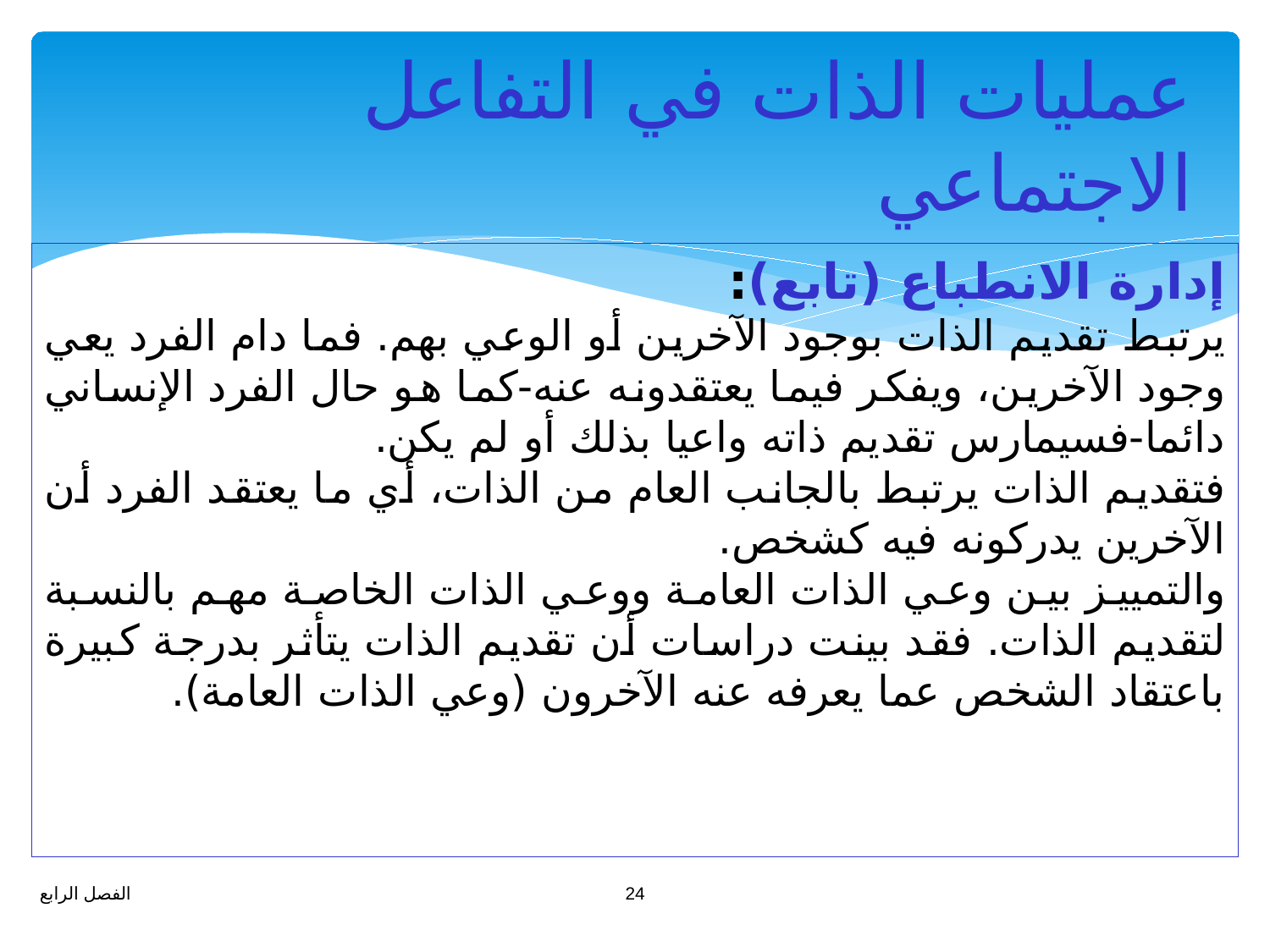

# عمليات الذات في التفاعل الاجتماعي
إدارة الانطباع (تابع):
يرتبط تقديم الذات بوجود الآخرين أو الوعي بهم. فما دام الفرد يعي وجود الآخرين، ويفكر فيما يعتقدونه عنه-كما هو حال الفرد الإنساني دائما-فسيمارس تقديم ذاته واعيا بذلك أو لم يكن.
فتقديم الذات يرتبط بالجانب العام من الذات، أي ما يعتقد الفرد أن الآخرين يدركونه فيه كشخص.
والتمييز بين وعي الذات العامة ووعي الذات الخاصة مهم بالنسبة لتقديم الذات. فقد بينت دراسات أن تقديم الذات يتأثر بدرجة كبيرة باعتقاد الشخص عما يعرفه عنه الآخرون (وعي الذات العامة).
24
الفصل الرابع